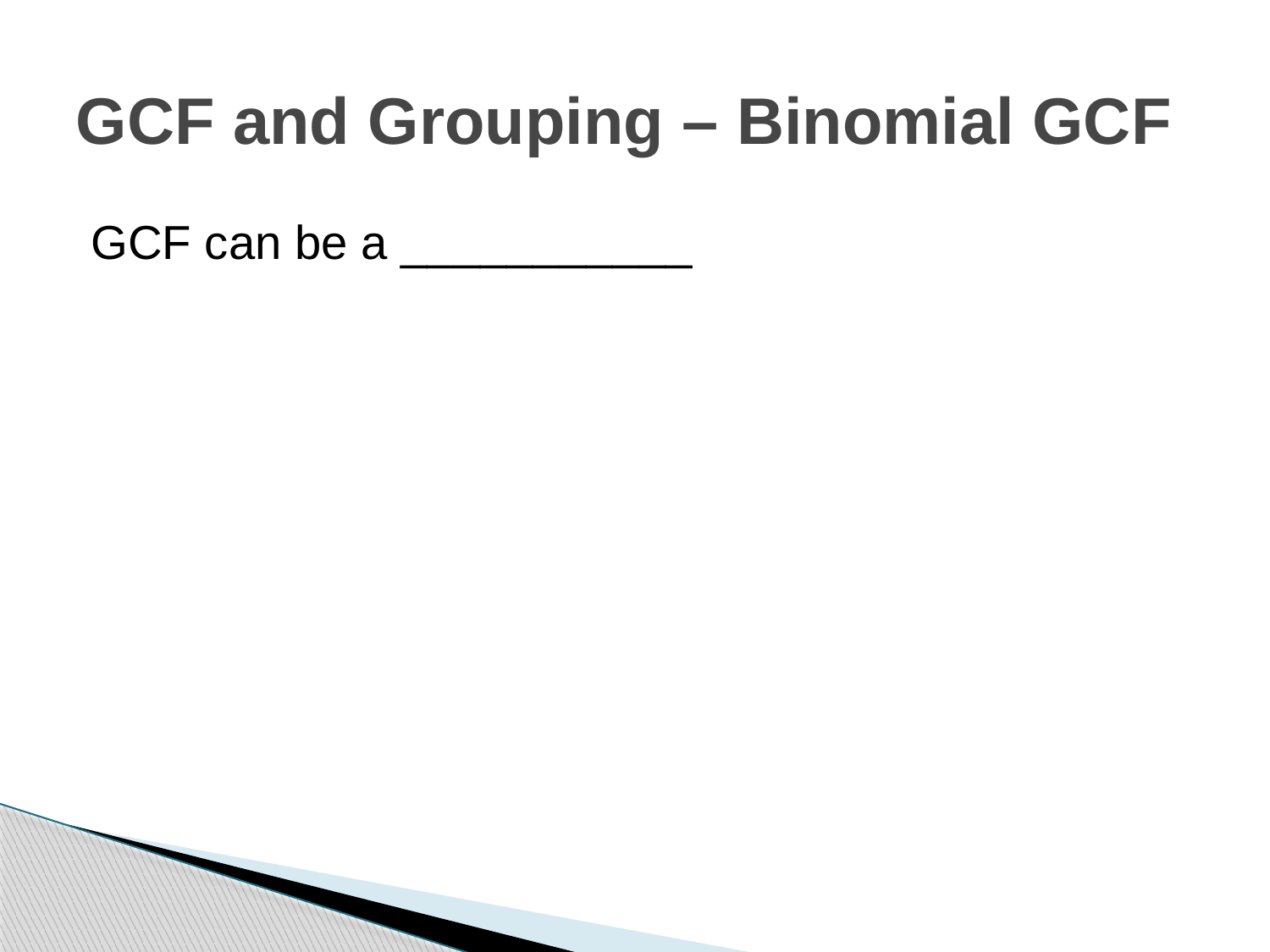

# GCF and Grouping – Binomial GCF
GCF can be a ___________